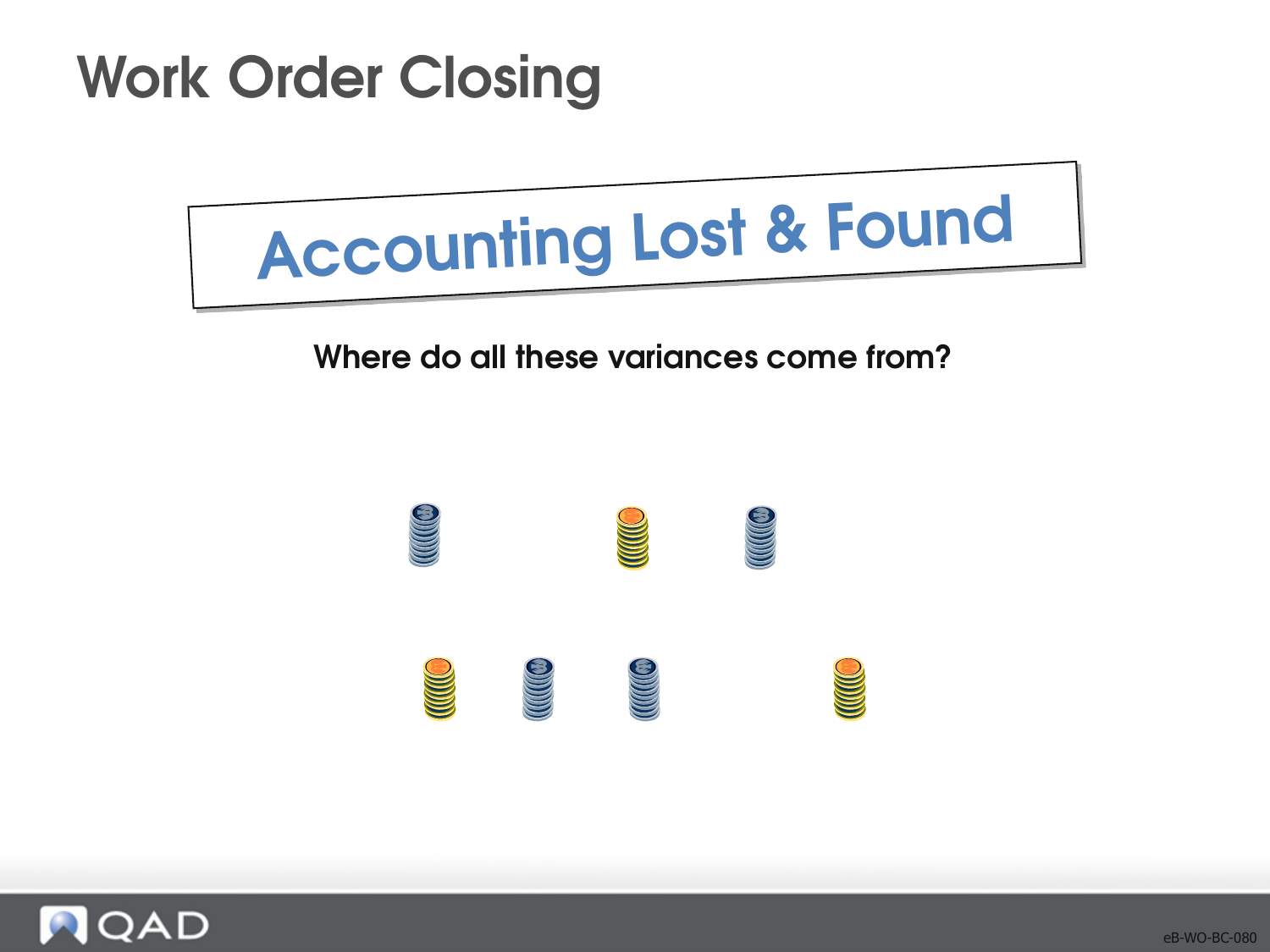

# Work Order Closing
Accounting Lost & Found
Where do all these variances come from?

eB-WO-BC-080